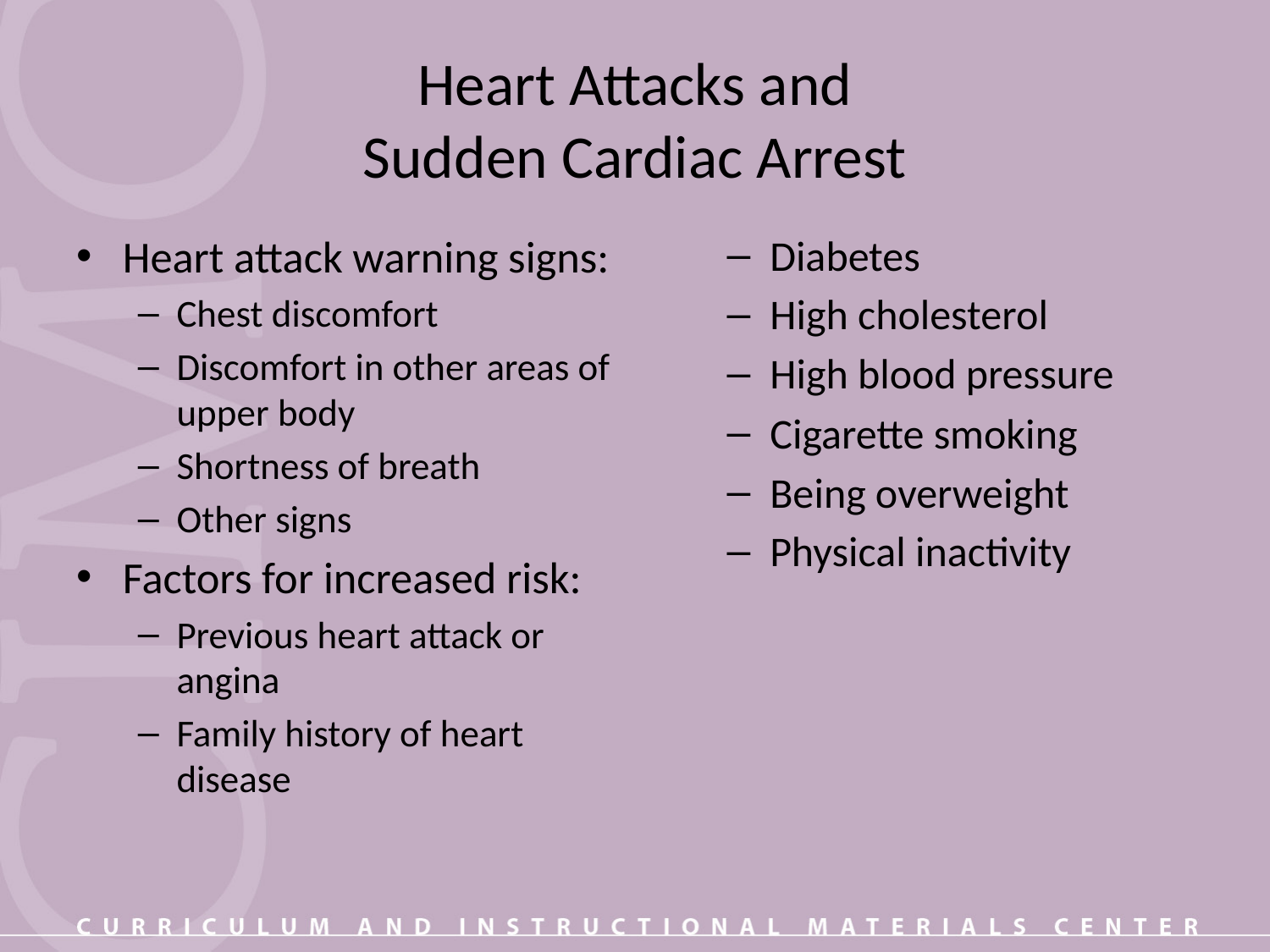

# Heart Attacks and Sudden Cardiac Arrest
Heart attack warning signs:
Chest discomfort
Discomfort in other areas of upper body
Shortness of breath
Other signs
Factors for increased risk:
Previous heart attack or angina
Family history of heart disease
Diabetes
High cholesterol
High blood pressure
Cigarette smoking
Being overweight
Physical inactivity